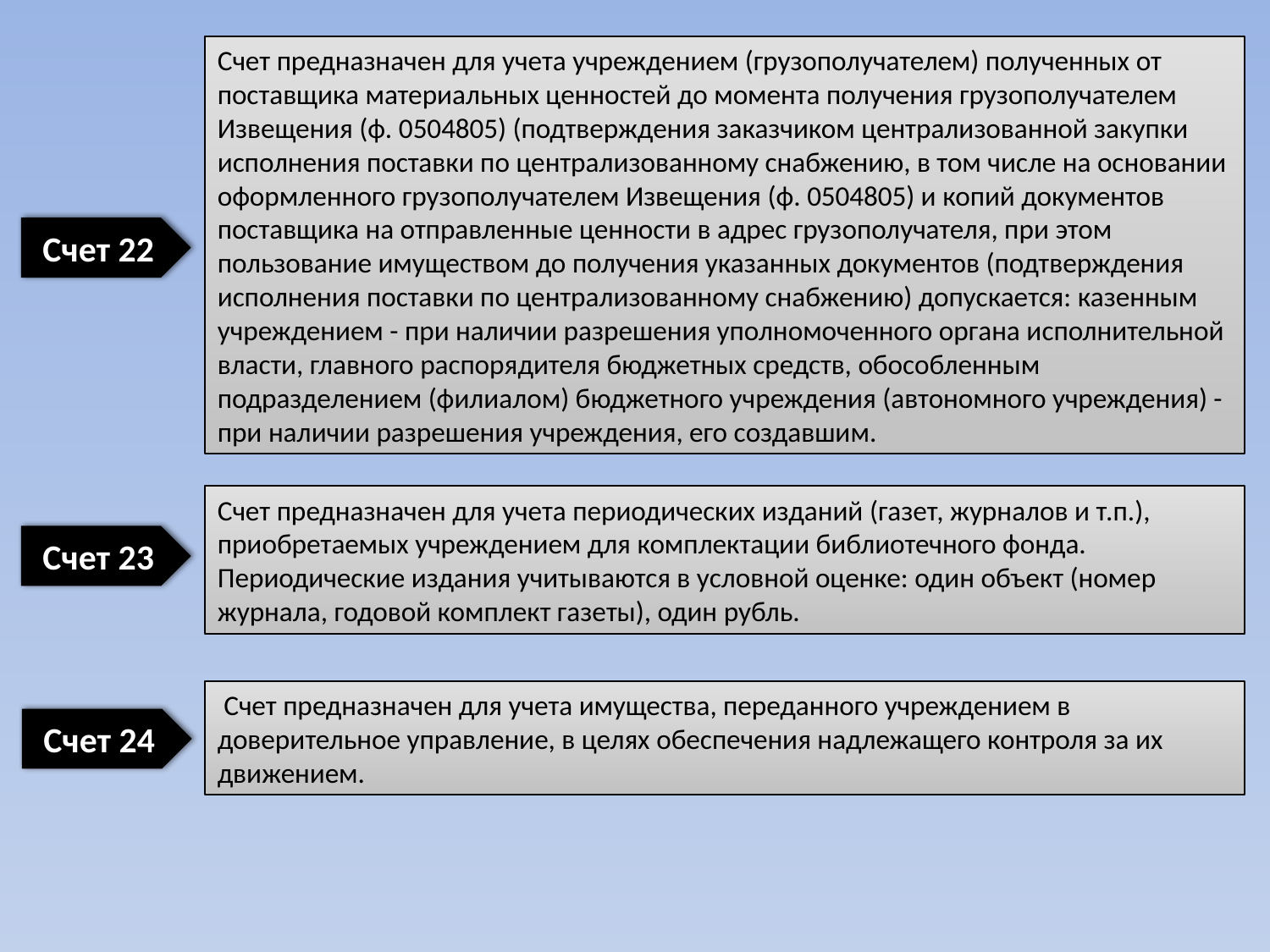

Счет предназначен для учета учреждением (грузополучателем) полученных от поставщика материальных ценностей до момента получения грузополучателем Извещения (ф. 0504805) (подтверждения заказчиком централизованной закупки исполнения поставки по централизованному снабжению, в том числе на основании оформленного грузополучателем Извещения (ф. 0504805) и копий документов поставщика на отправленные ценности в адрес грузополучателя, при этом пользование имуществом до получения указанных документов (подтверждения исполнения поставки по централизованному снабжению) допускается: казенным учреждением - при наличии разрешения уполномоченного органа исполнительной власти, главного распорядителя бюджетных средств, обособленным подразделением (филиалом) бюджетного учреждения (автономного учреждения) - при наличии разрешения учреждения, его создавшим.
Счет 22
Счет предназначен для учета периодических изданий (газет, журналов и т.п.), приобретаемых учреждением для комплектации библиотечного фонда. Периодические издания учитываются в условной оценке: один объект (номер журнала, годовой комплект газеты), один рубль.
Счет 23
 Счет предназначен для учета имущества, переданного учреждением в доверительное управление, в целях обеспечения надлежащего контроля за их движением.
Счет 24